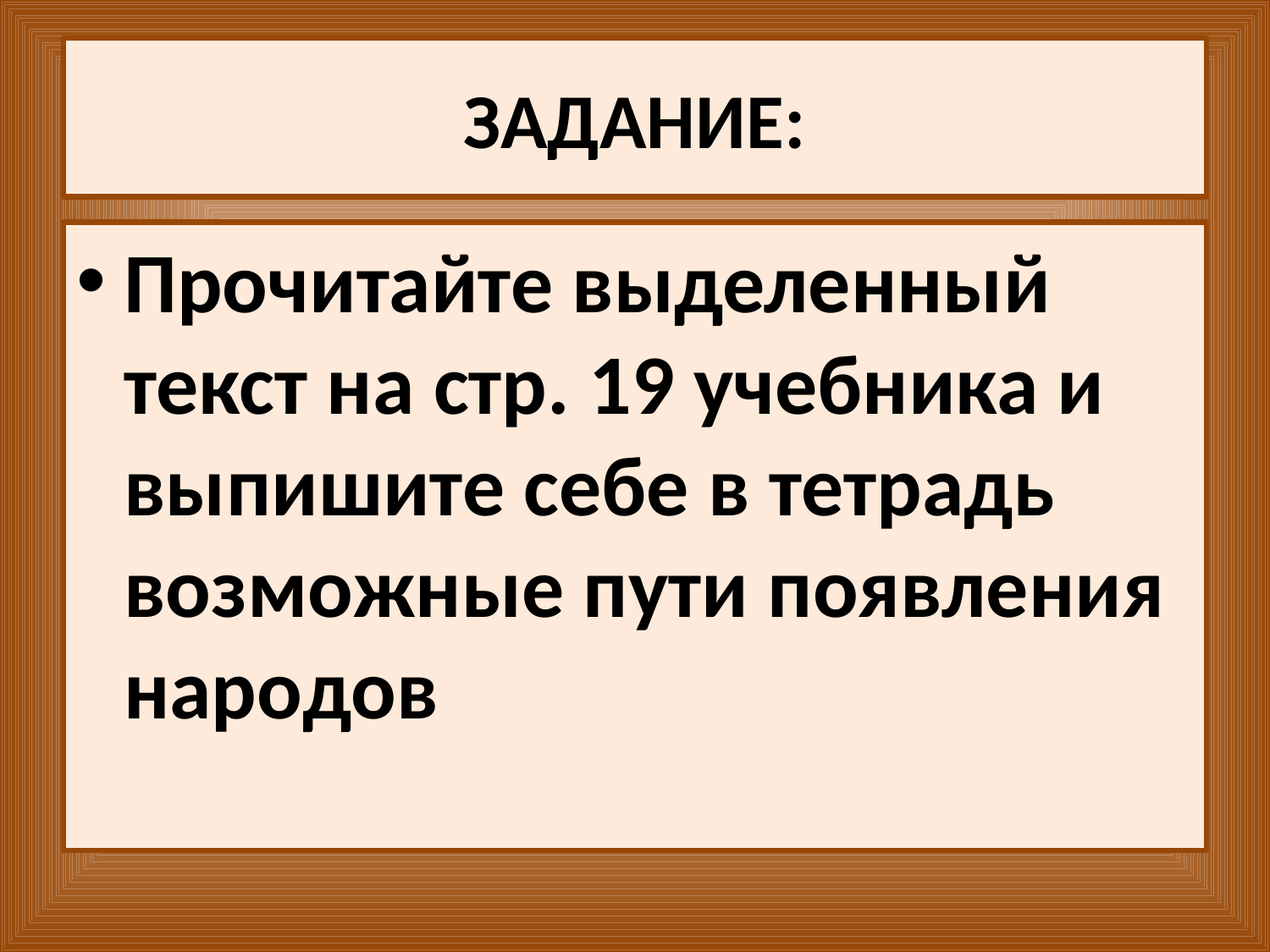

# ЗАДАНИЕ:
Прочитайте выделенный текст на стр. 19 учебника и выпишите себе в тетрадь  возможные пути появления народов